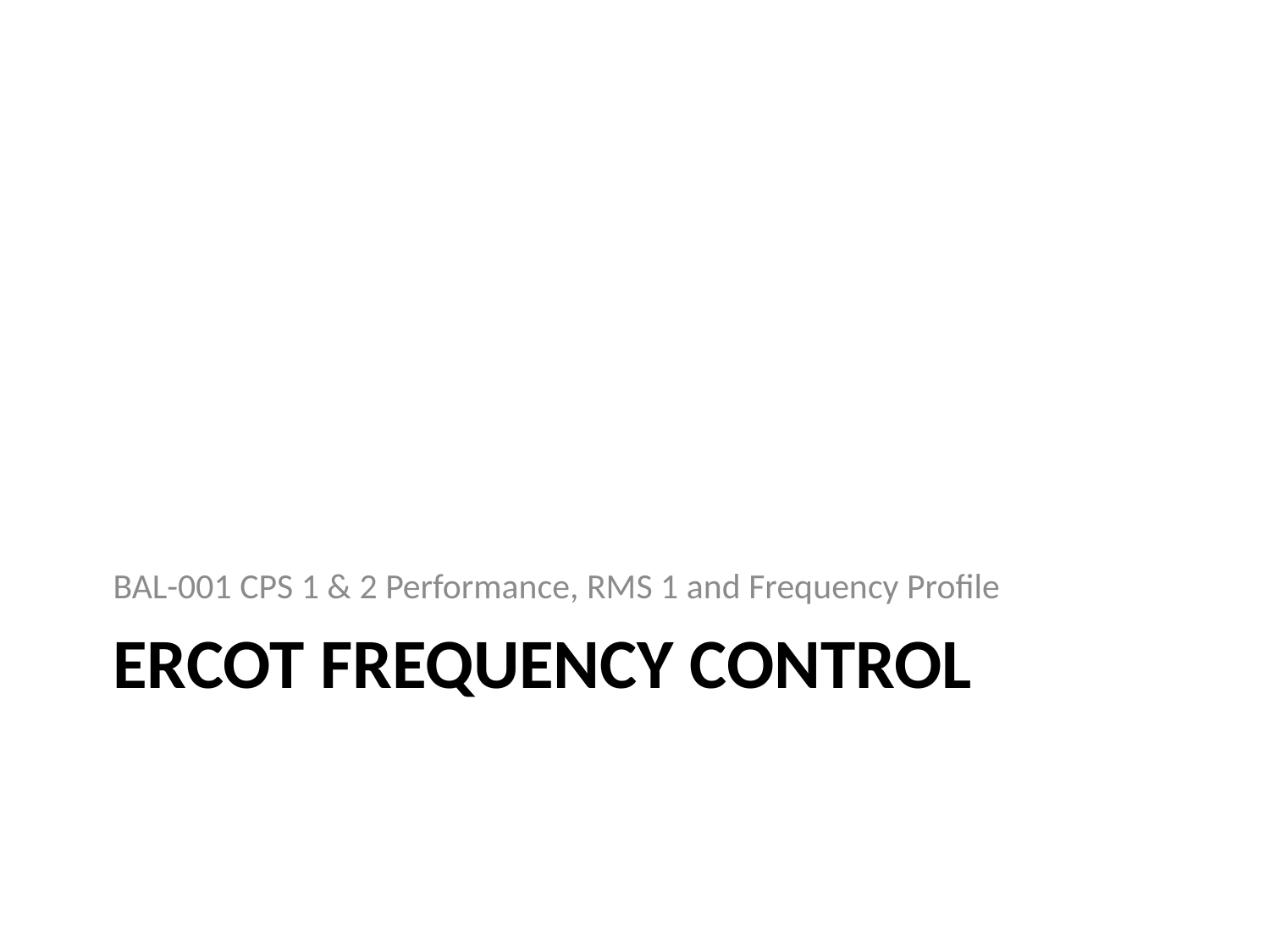

BAL-001 CPS 1 & 2 Performance, RMS 1 and Frequency Profile
# Ercot frequency control